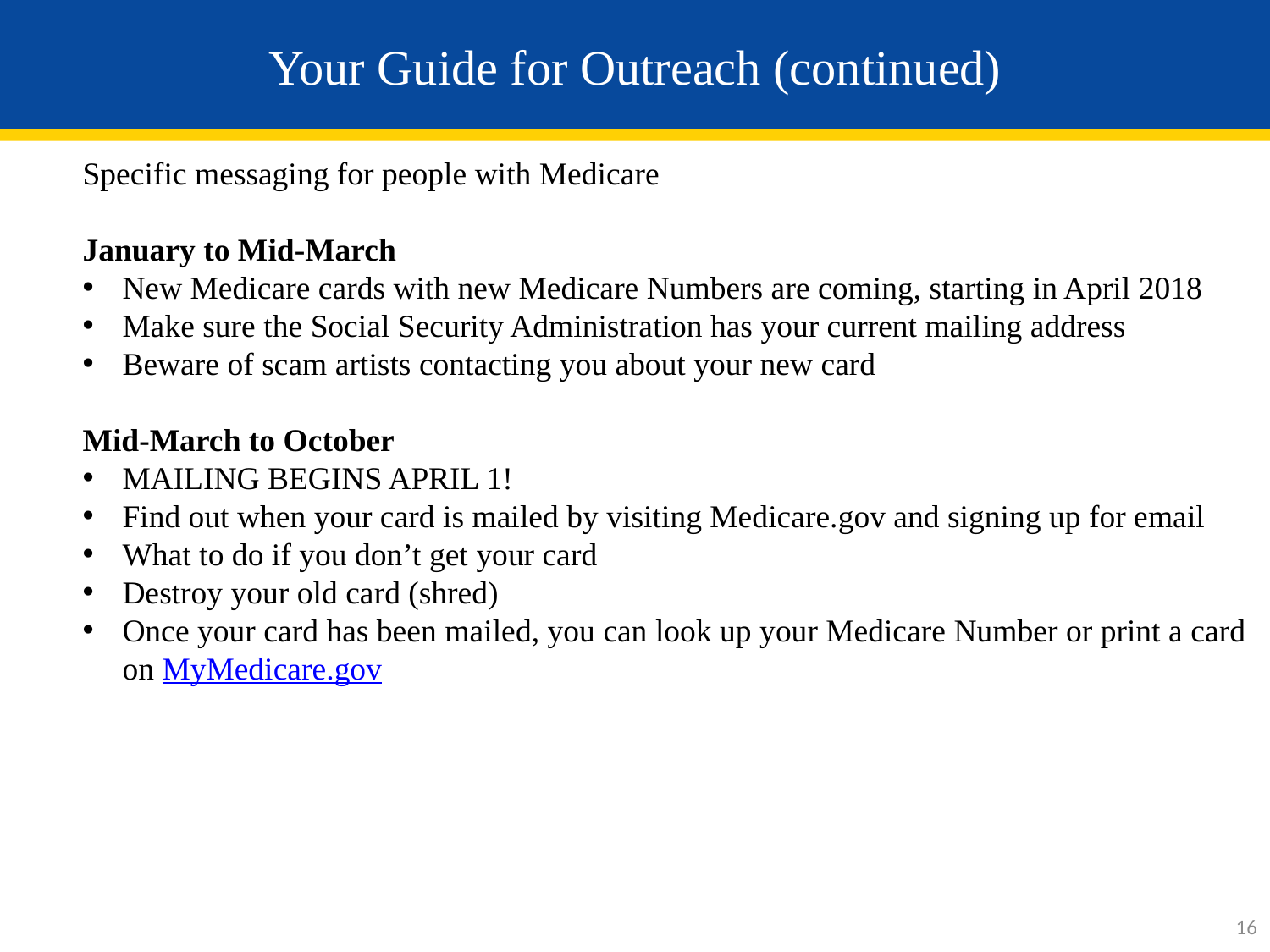

# Your Guide for Outreach (continued)
Specific messaging for people with Medicare

January to Mid-March
New Medicare cards with new Medicare Numbers are coming, starting in April 2018
Make sure the Social Security Administration has your current mailing address
Beware of scam artists contacting you about your new card

Mid-March to October
MAILING BEGINS APRIL 1!
Find out when your card is mailed by visiting Medicare.gov and signing up for email
What to do if you don’t get your card
Destroy your old card (shred)
Once your card has been mailed, you can look up your Medicare Number or print a card on MyMedicare.gov

16